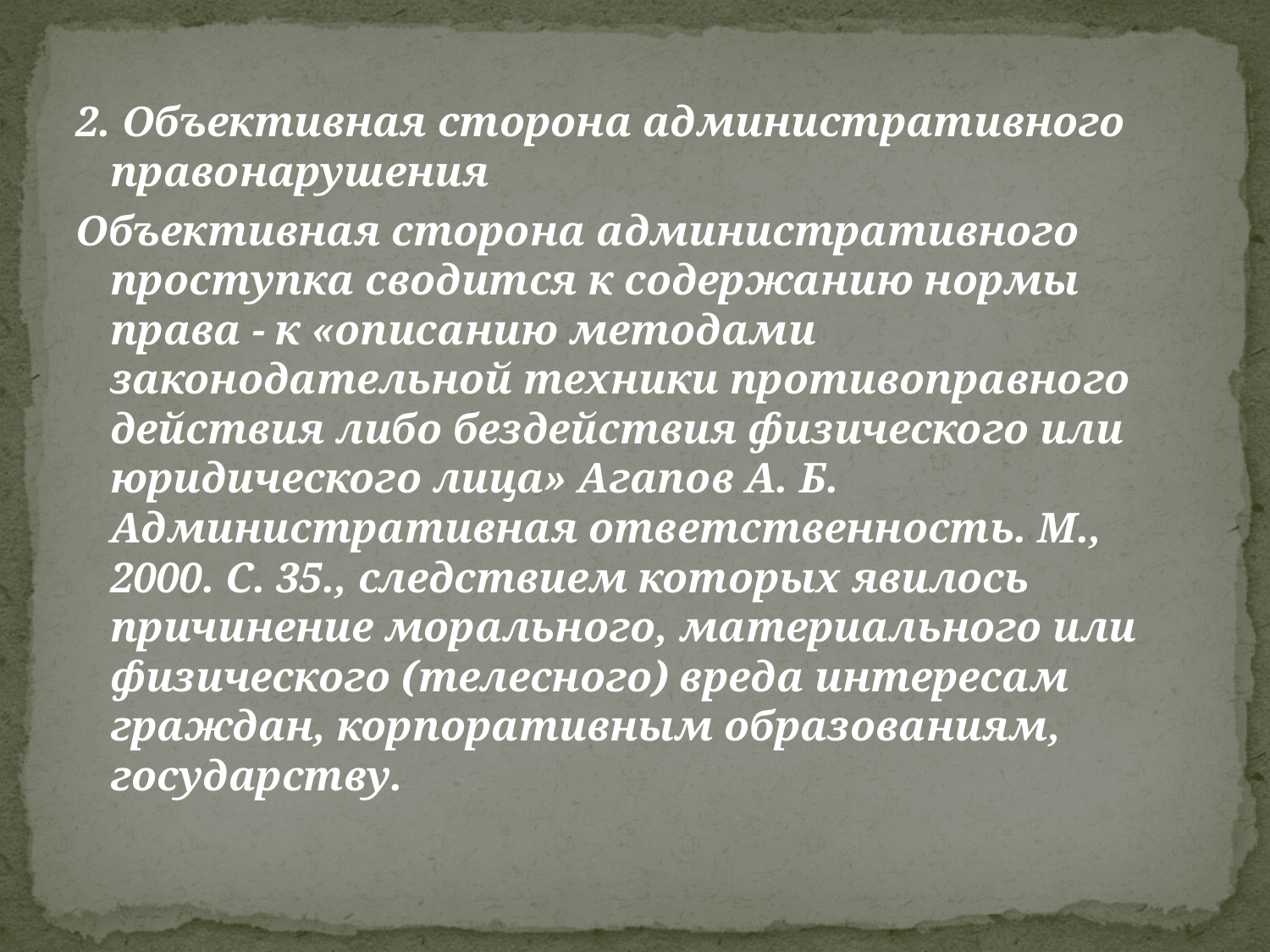

2. Объективная сторона административного правонарушения
Объективная сторона административного проступка сводится к содержанию нормы права - к «описанию методами законодательной техники противоправного действия либо бездействия физического или юридического лица» Агапов А. Б. Административная ответственность. М., 2000. С. 35., следствием которых явилось причинение морального, материального или физического (телесного) вреда интересам граждан, корпоративным образованиям, государству.